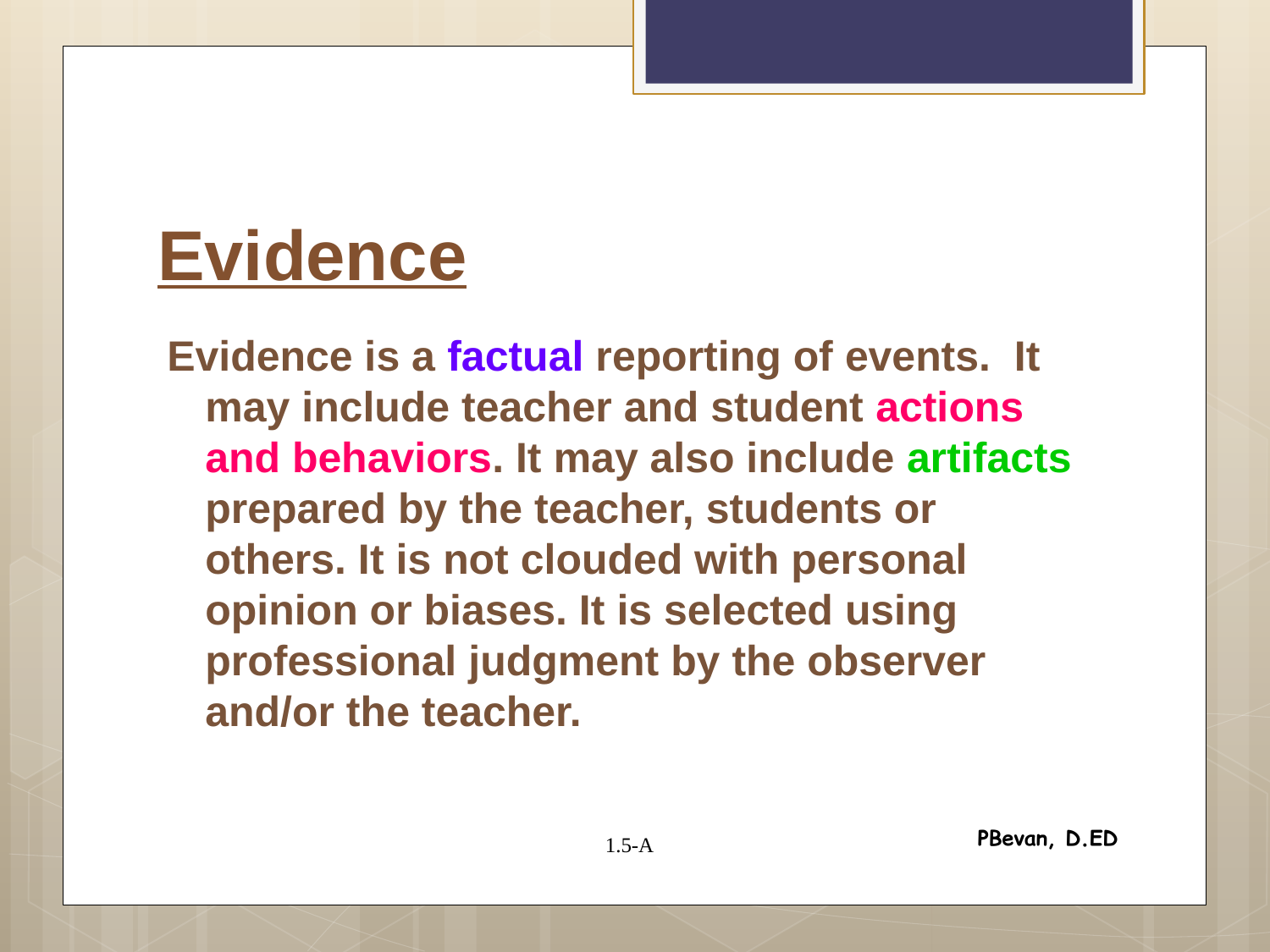

# Evidence
Evidence is a factual reporting of events.  It may include teacher and student actions and behaviors. It may also include artifacts prepared by the teacher, students or others. It is not clouded with personal opinion or biases. It is selected using professional judgment by the observer and/or the teacher.
PBevan, D.ED
1.5-A